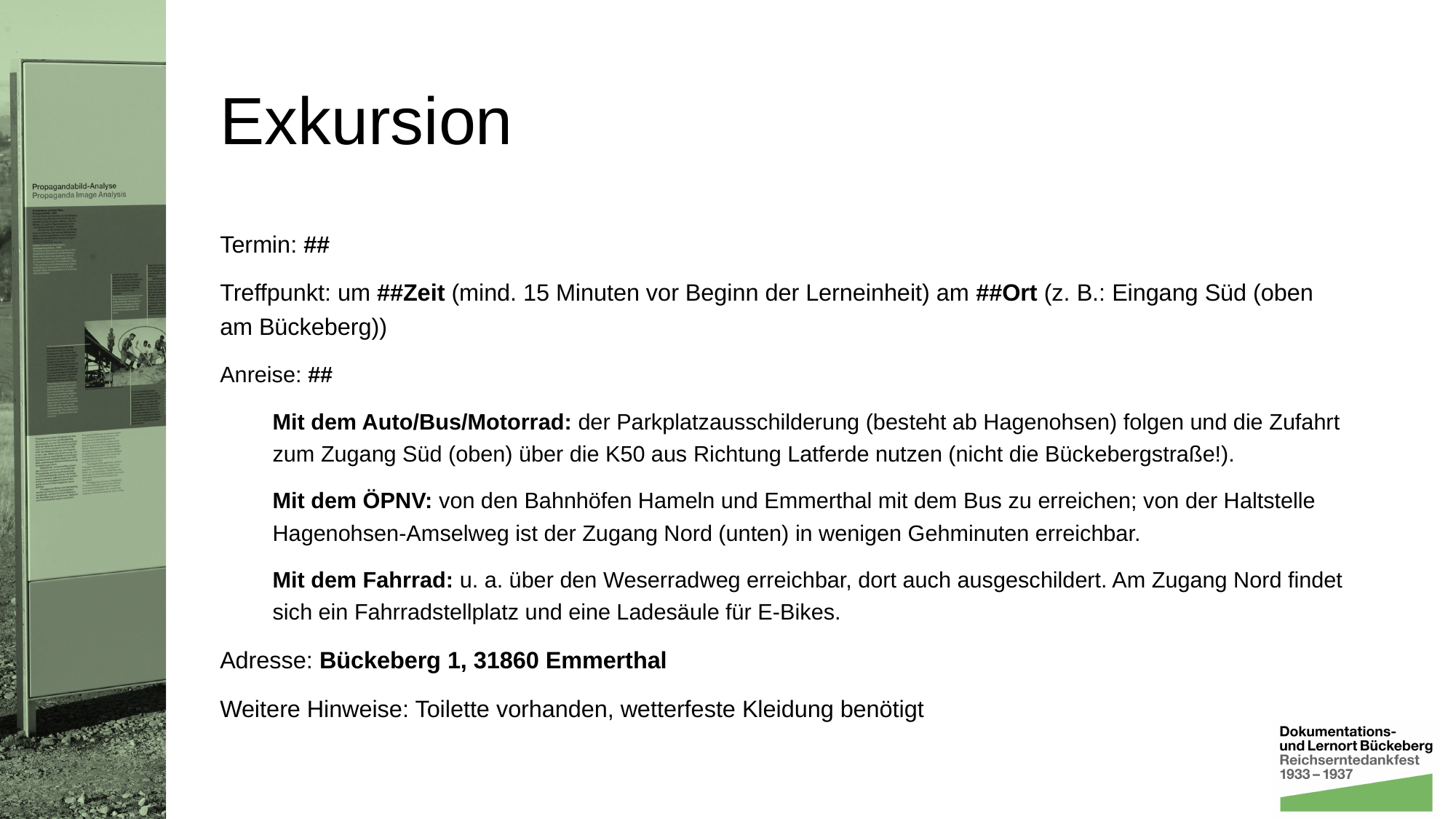

# Exkursion
Termin: ##
Treffpunkt: um ##Zeit (mind. 15 Minuten vor Beginn der Lerneinheit) am ##Ort (z. B.: Eingang Süd (oben am Bückeberg))
Anreise: ##
Mit dem Auto/Bus/Motorrad: der Parkplatzausschilderung (besteht ab Hagenohsen) folgen und die Zufahrt zum Zugang Süd (oben) über die K50 aus Richtung Latferde nutzen (nicht die Bückebergstraße!).
Mit dem ÖPNV: von den Bahnhöfen Hameln und Emmerthal mit dem Bus zu erreichen; von der Haltstelle Hagenohsen-Amselweg ist der Zugang Nord (unten) in wenigen Gehminuten erreichbar.
Mit dem Fahrrad: u. a. über den Weserradweg erreichbar, dort auch ausgeschildert. Am Zugang Nord findet sich ein Fahrradstellplatz und eine Ladesäule für E-Bikes.
Adresse: Bückeberg 1, 31860 Emmerthal
Weitere Hinweise: Toilette vorhanden, wetterfeste Kleidung benötigt